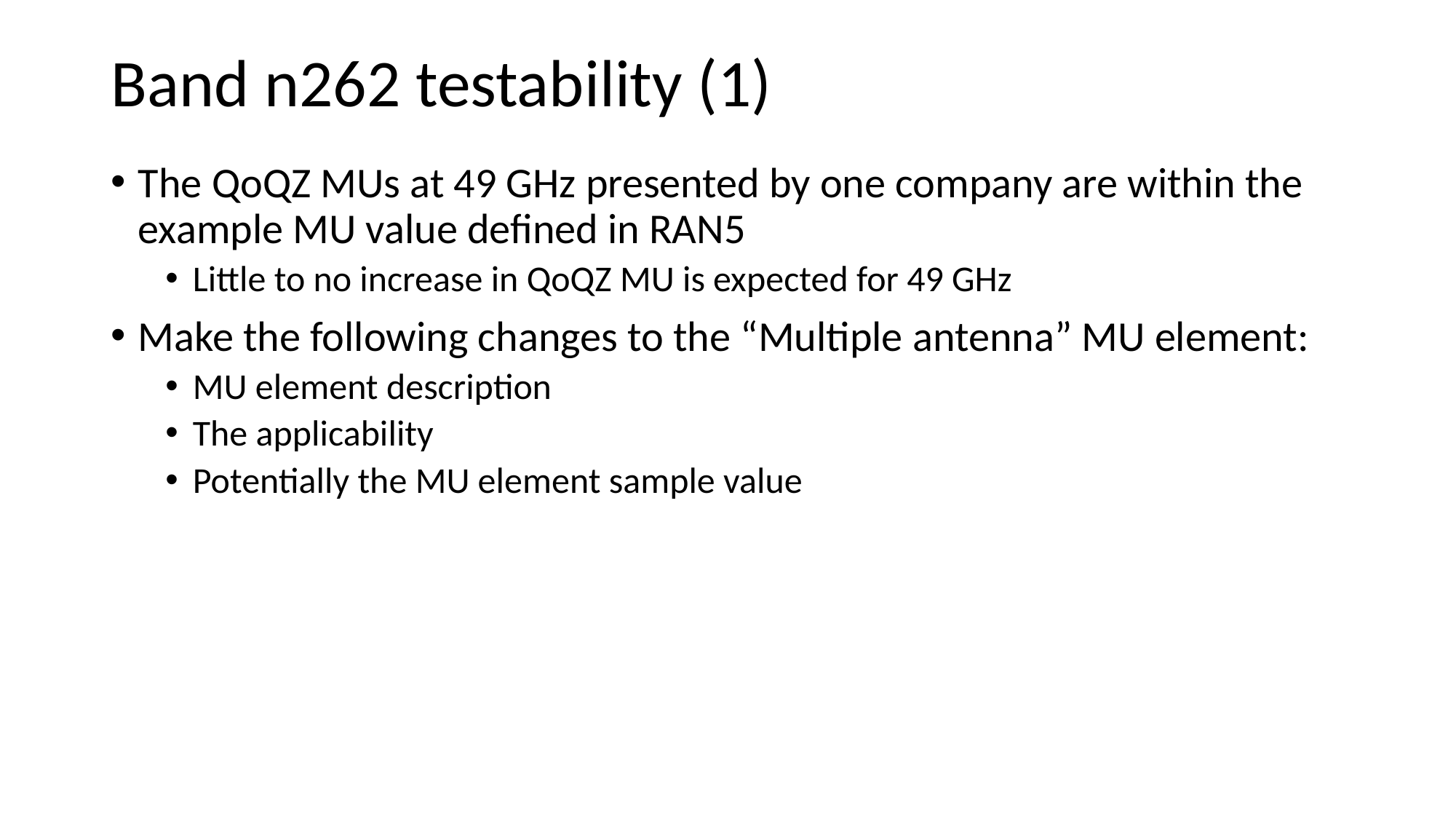

# Band n262 testability (1)
The QoQZ MUs at 49 GHz presented by one company are within the example MU value defined in RAN5
Little to no increase in QoQZ MU is expected for 49 GHz
Make the following changes to the “Multiple antenna” MU element:
MU element description
The applicability
Potentially the MU element sample value